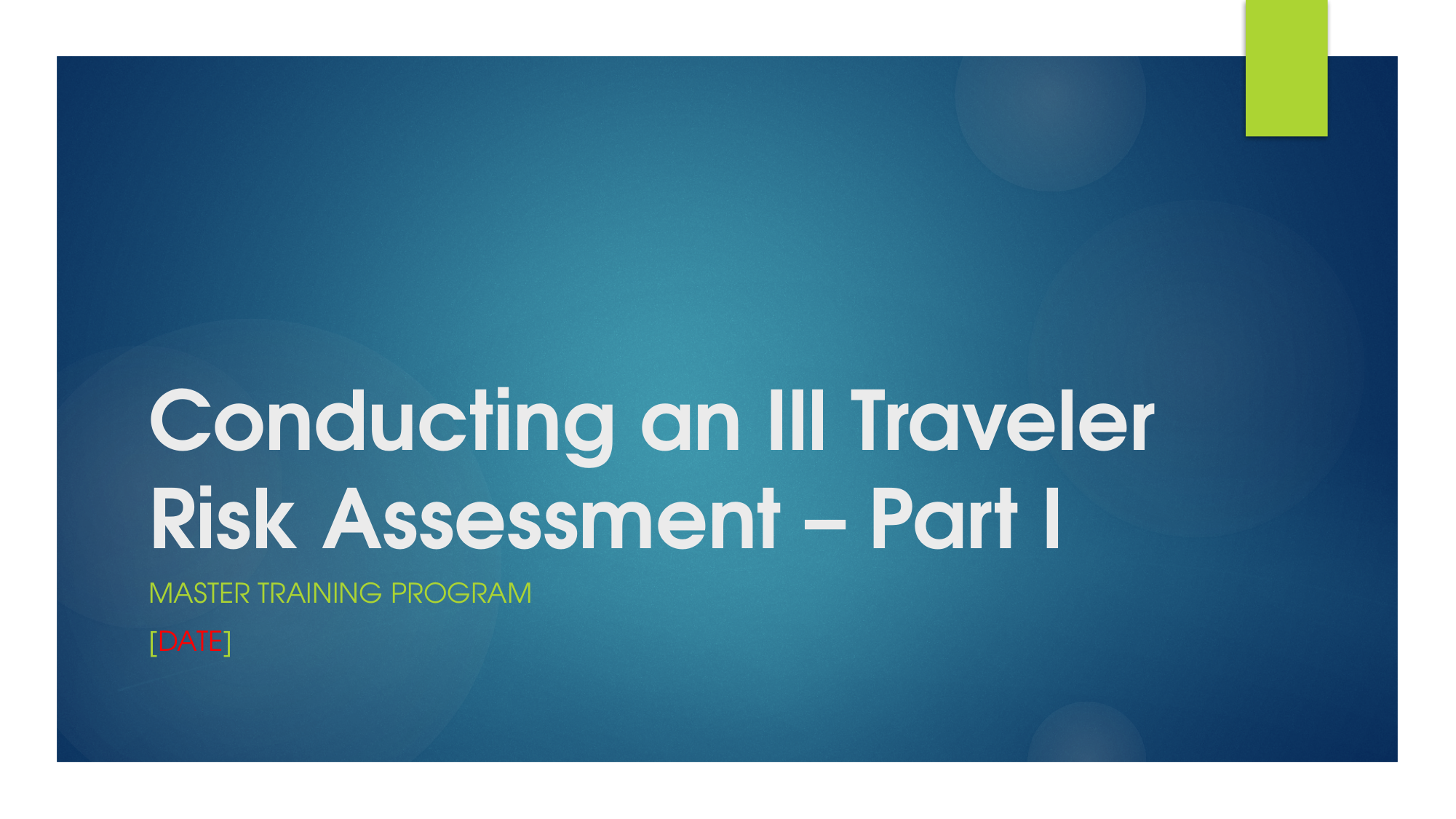

# Conducting an Ill Traveler Risk Assessment – Part I
Master training program
[Date]